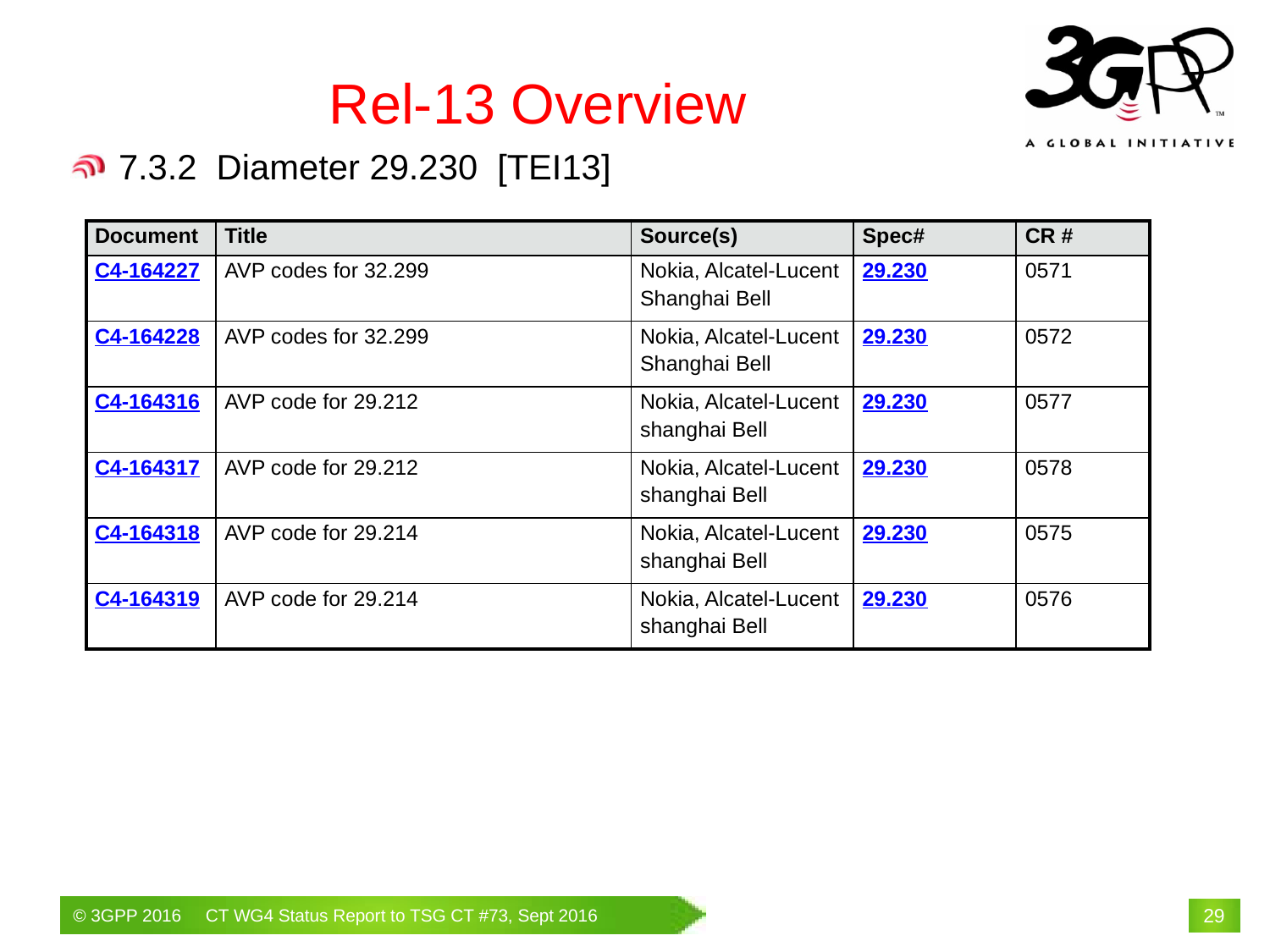

# Rel-13 Overview
7.3.2  Diameter 29.230  [TEI13]

| Document | Title | Source(s) | Spec# | CR # |
| --- | --- | --- | --- | --- |
| C4-164227 | AVP codes for 32.299 | Nokia, Alcatel-Lucent Shanghai Bell | 29.230 | 0571 |
| C4-164228 | AVP codes for 32.299 | Nokia, Alcatel-Lucent Shanghai Bell | 29.230 | 0572 |
| C4-164316 | AVP code for 29.212 | Nokia, Alcatel-Lucent shanghai Bell | 29.230 | 0577 |
| C4-164317 | AVP code for 29.212 | Nokia, Alcatel-Lucent shanghai Bell | 29.230 | 0578 |
| C4-164318 | AVP code for 29.214 | Nokia, Alcatel-Lucent shanghai Bell | 29.230 | 0575 |
| C4-164319 | AVP code for 29.214 | Nokia, Alcatel-Lucent shanghai Bell | 29.230 | 0576 |